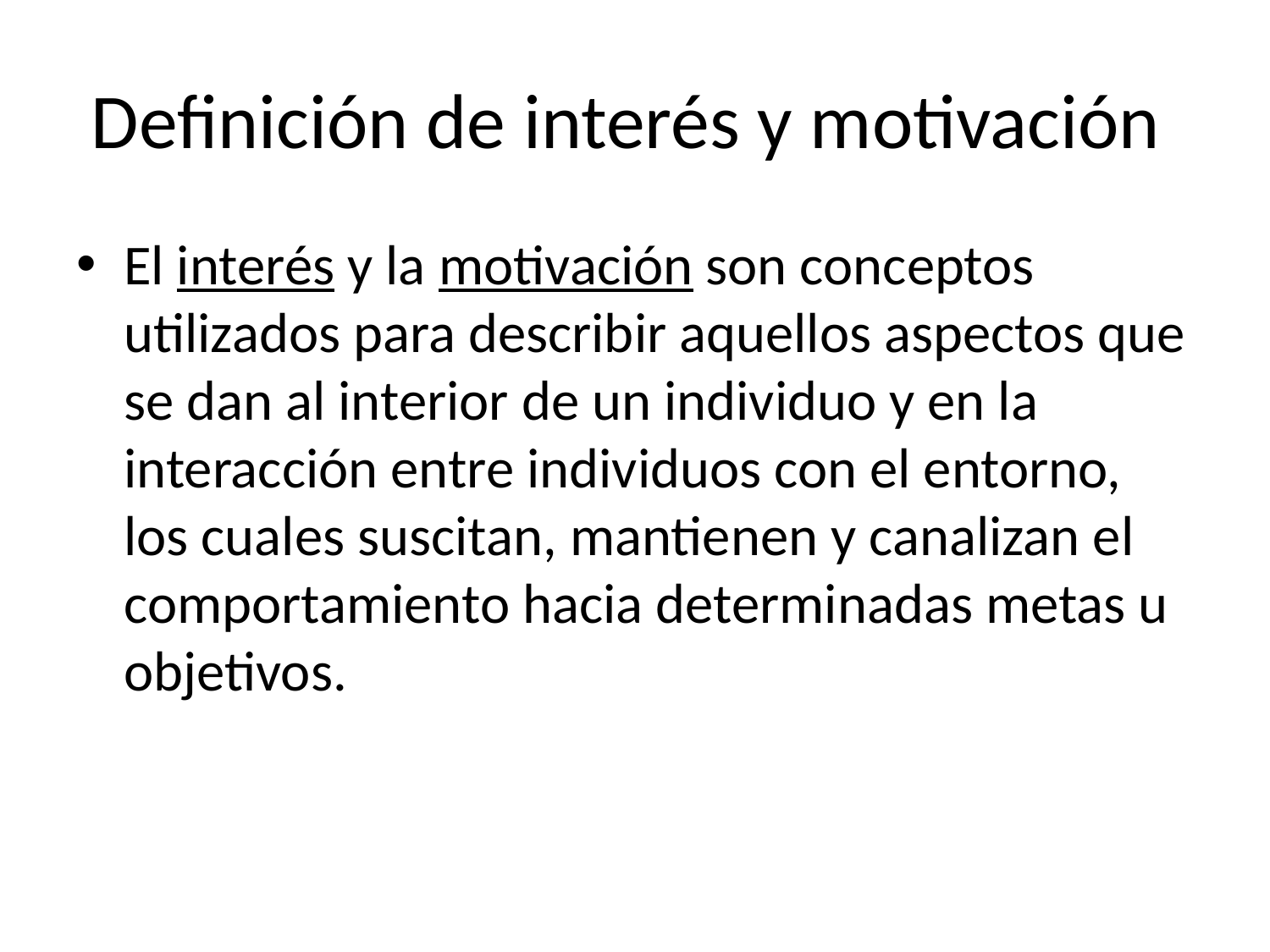

# Definición de interés y motivación
El interés y la motivación son conceptos utilizados para describir aquellos aspectos que se dan al interior de un individuo y en la interacción entre individuos con el entorno, los cuales suscitan, mantienen y canalizan el comportamiento hacia determinadas metas u objetivos.